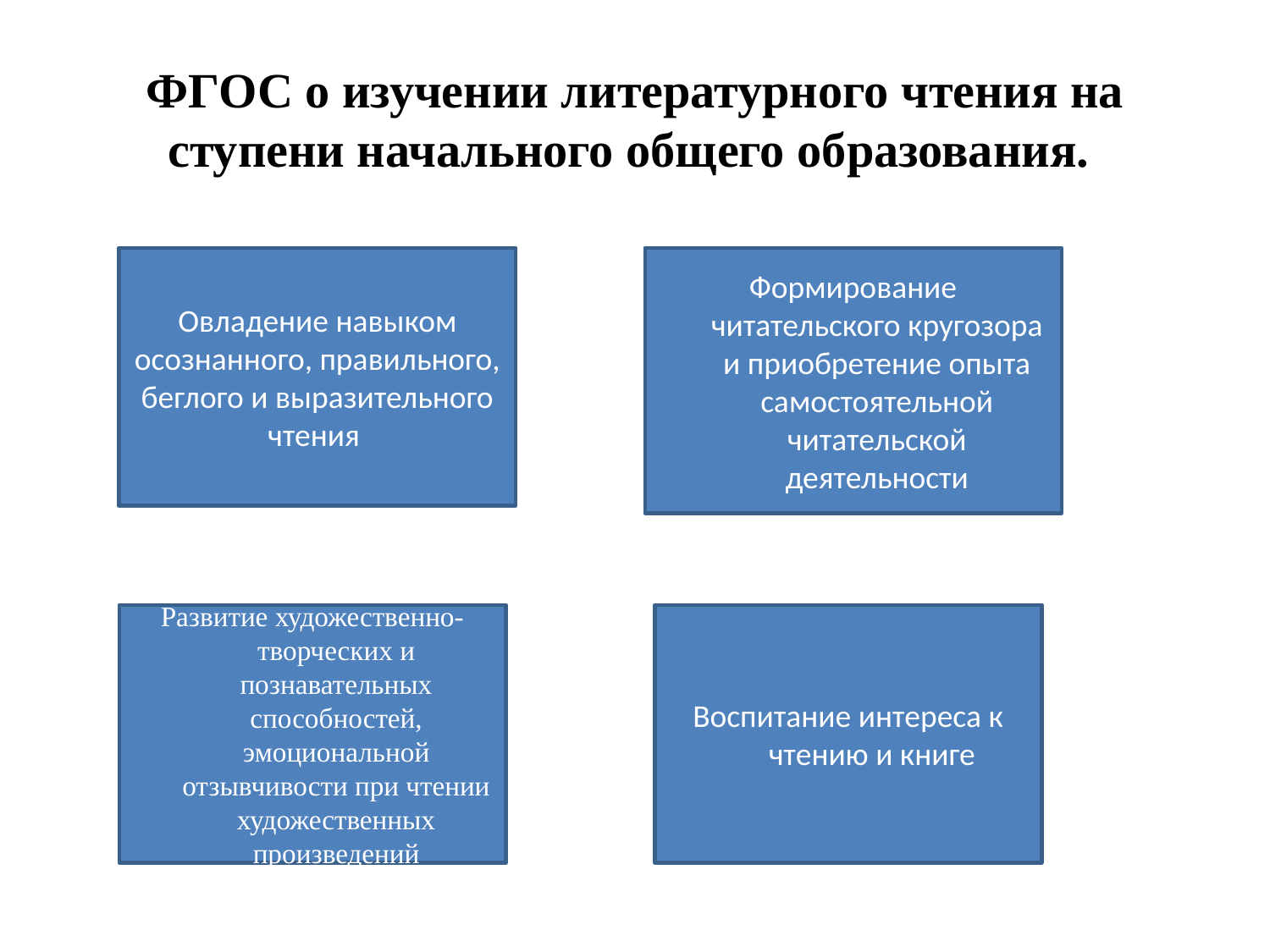

# ФГОС о изучении литературного чтения на ступени начального общего образования.
Овладение навыком осознанного, правильного, беглого и выразительного чтения
Формирование читательского кругозора и приобретение опыта самостоятельной читательской деятельности
Развитие художественно-творческих и познавательных способностей, эмоциональной отзывчивости при чтении художественных произведений
Воспитание интереса к чтению и книге